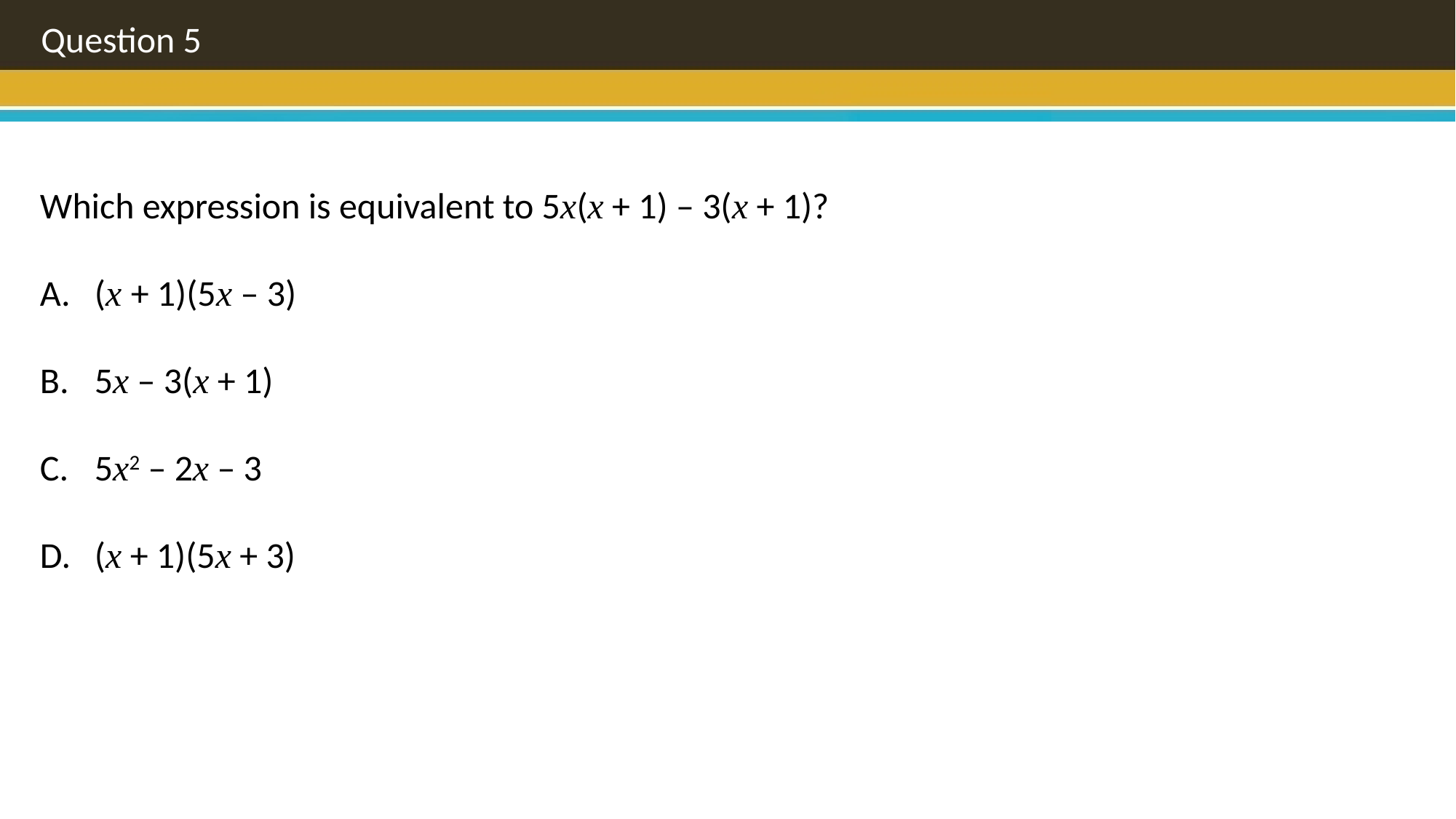

Question 5
Which expression is equivalent to 5x(x + 1) – 3(x + 1)?

(x + 1)(5x – 3)

5x – 3(x + 1)

5x2 – 2x – 3

(x + 1)(5x + 3)